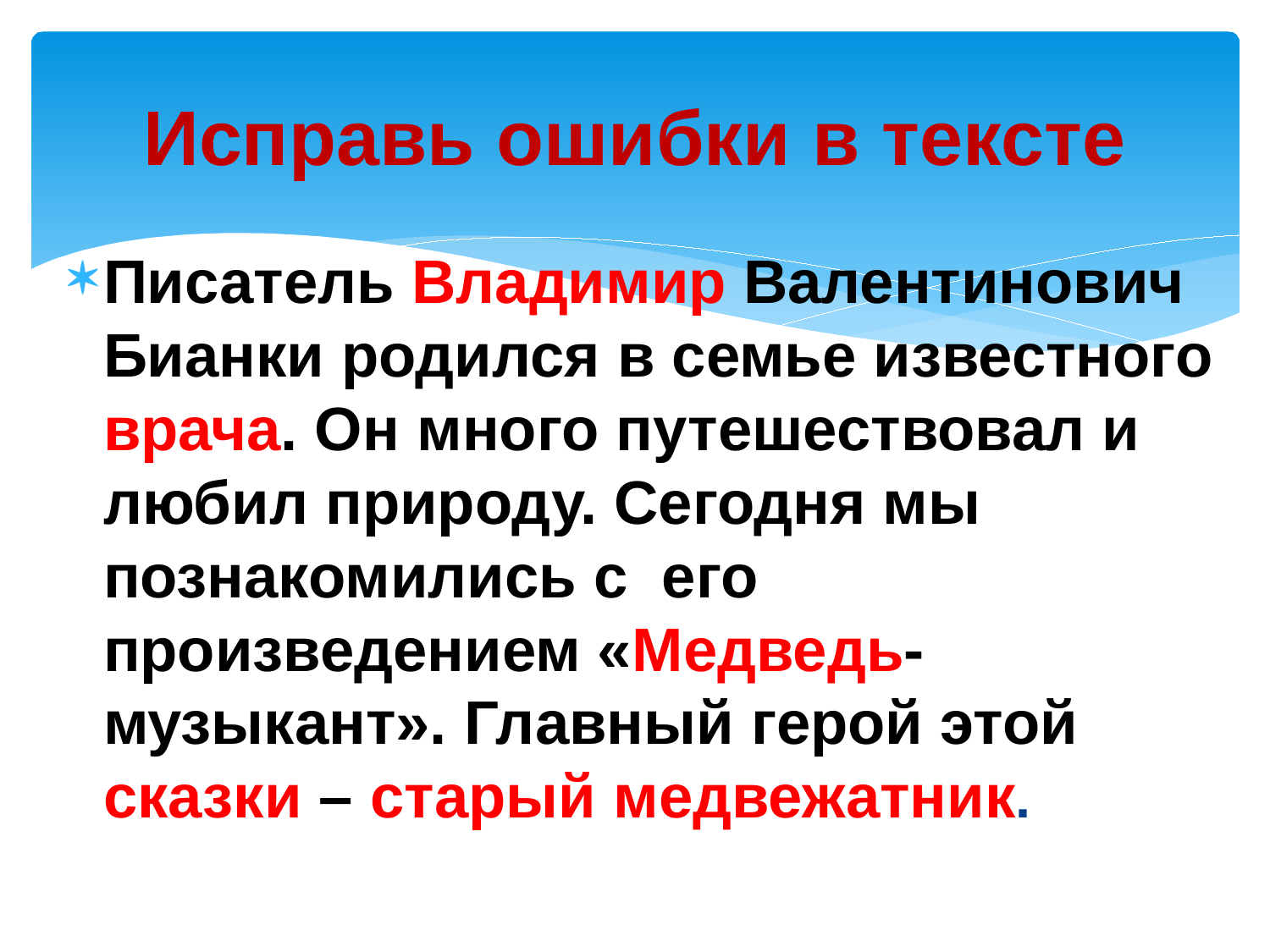

# Исправь ошибки в тексте
Писатель Владимир Валентинович Бианки родился в семье известного врача. Он много путешествовал и любил природу. Сегодня мы познакомились с  его произведением «Медведь- музыкант». Главный герой этой сказки – старый медвежатник.